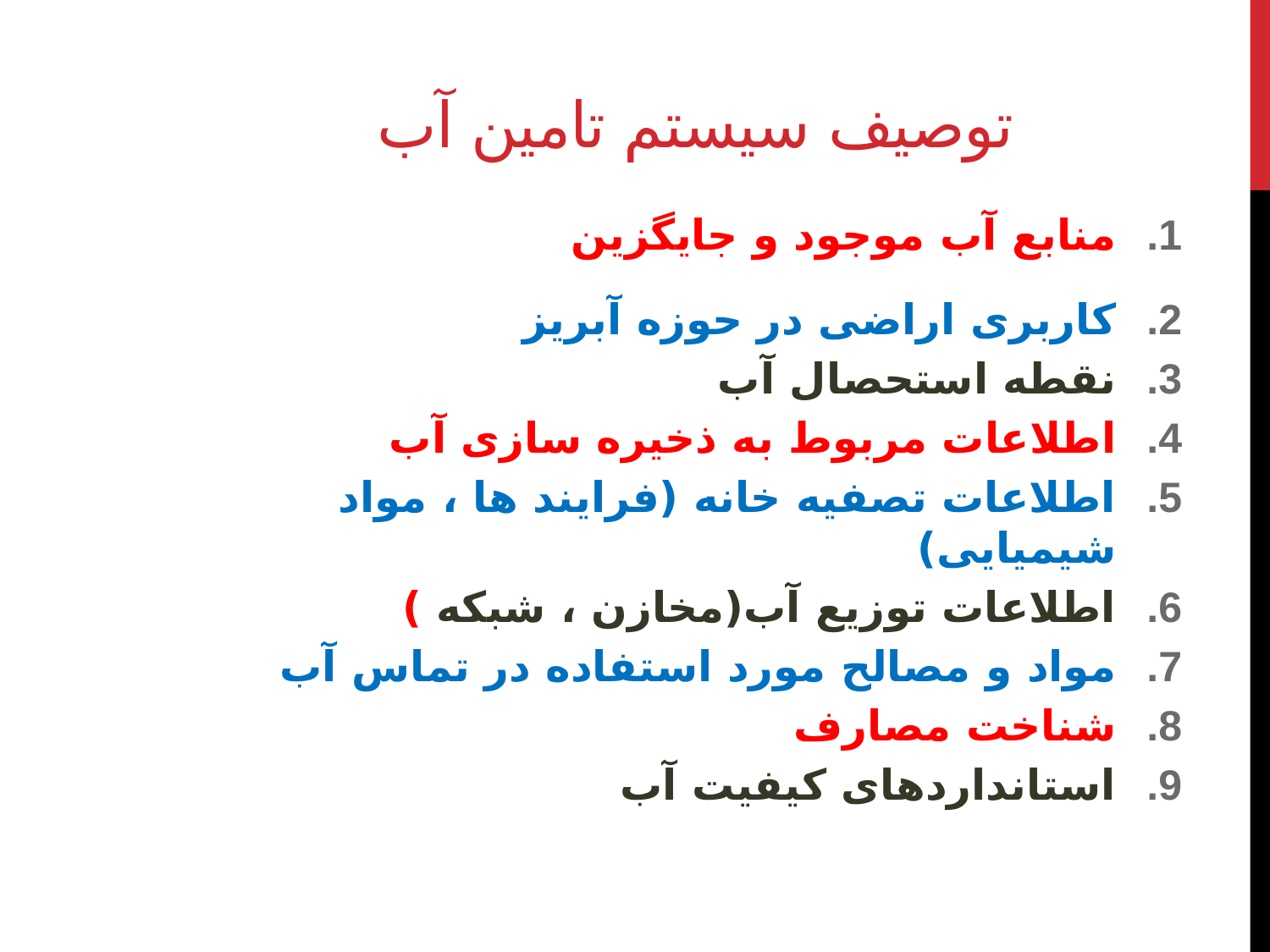

# توصیف سیستم تامین آب
منابع آب موجود و جایگزین
کاربری اراضی در حوزه آبریز
نقطه استحصال آب
اطلاعات مربوط به ذخیره سازی آب
اطلاعات تصفیه خانه (فرایند ها ، مواد شیمیایی)
اطلاعات توزیع آب(مخازن ، شبکه )
مواد و مصالح مورد استفاده در تماس آب
شناخت مصارف
استانداردهای کیفیت آب